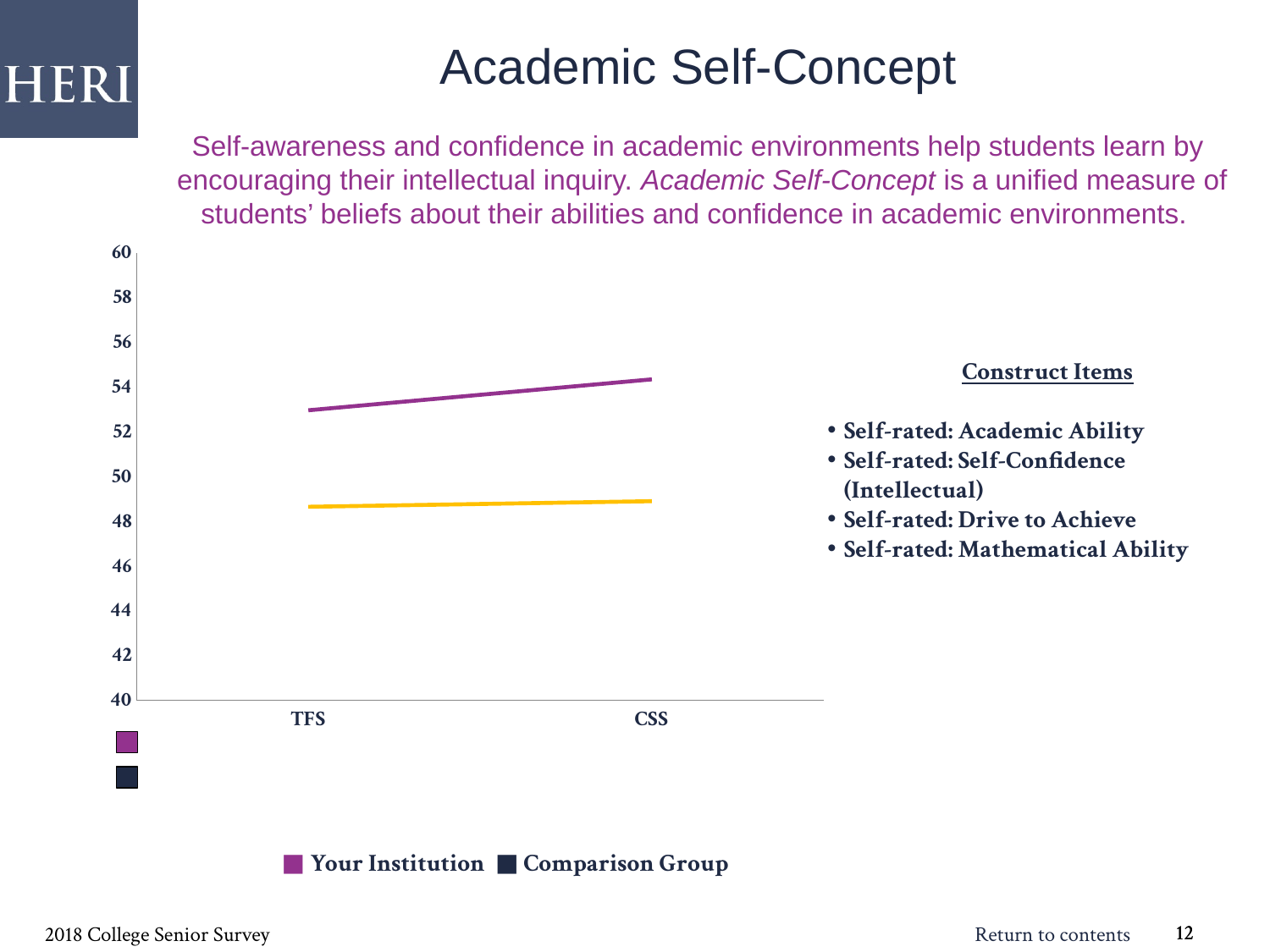

Academic Self-Concept
Self-awareness and confidence in academic environments help students learn by
 encouraging their intellectual inquiry. Academic Self-Concept is a unified measure of students’ beliefs about their abilities and confidence in academic environments.

### Chart

| Category | i | c |
|---|---|---|
| TFS | 52.96 | 48.65 |
| CSS | 54.34 | 48.9 |
Construct Items

Self-rated: Academic Ability
Self-rated: Self-Confidence (Intellectual)
Self-rated: Drive to Achieve
Self-rated: Mathematical Ability

■ Your Institution  ■ Comparison Group
2018 College Senior Survey
12
12